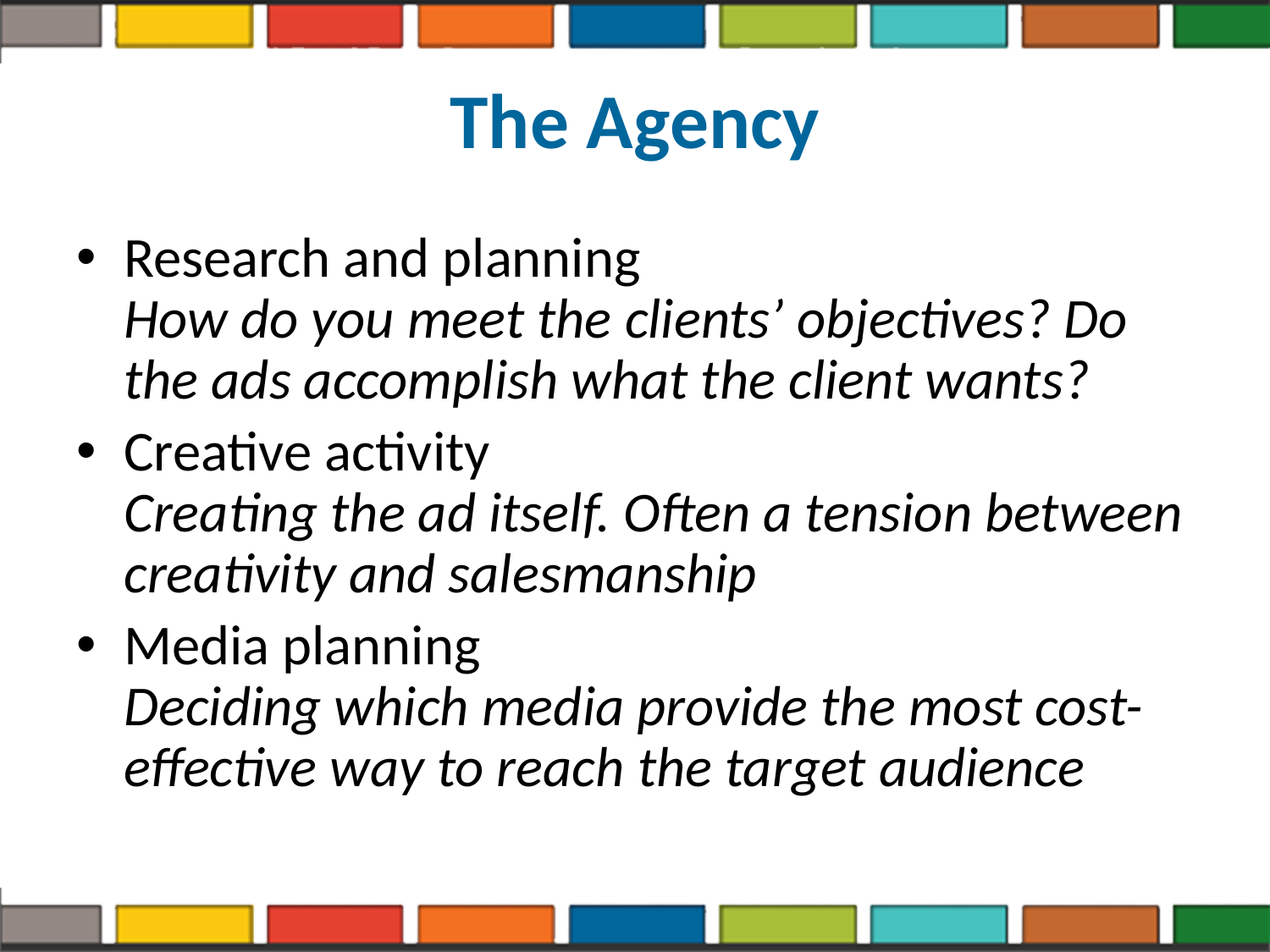

# The Agency
Research and planning
How do you meet the clients’ objectives? Do the ads accomplish what the client wants?
Creative activity
Creating the ad itself. Often a tension between creativity and salesmanship
Media planning
Deciding which media provide the most cost-effective way to reach the target audience